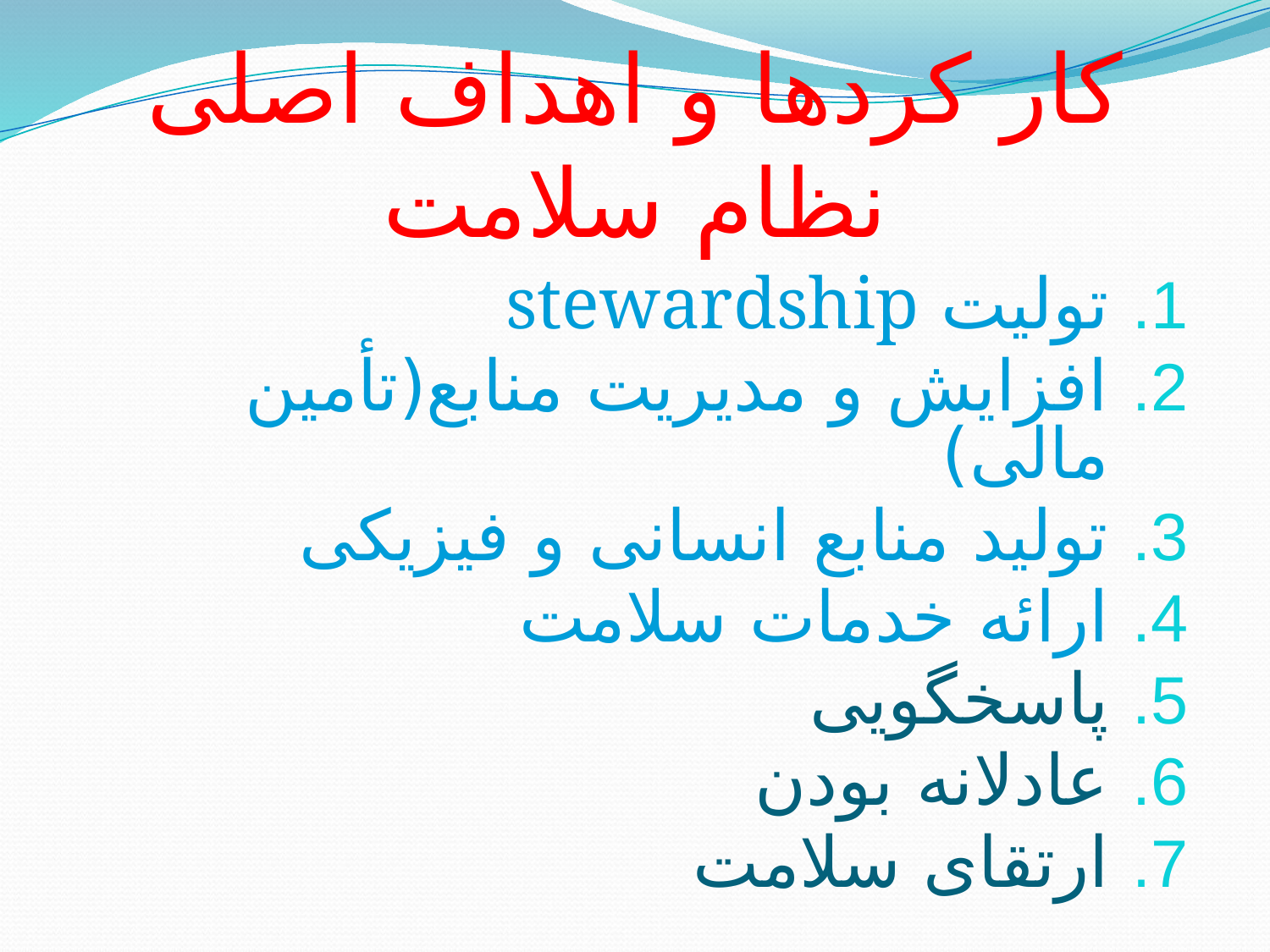

# کار کردها و اهداف اصلی نظام سلامت
تولیت stewardship
افزایش و مدیریت منابع(تأمین مالی)
تولید منابع انسانی و فیزیکی
ارائه خدمات سلامت
پاسخگویی
عادلانه بودن
ارتقای سلامت